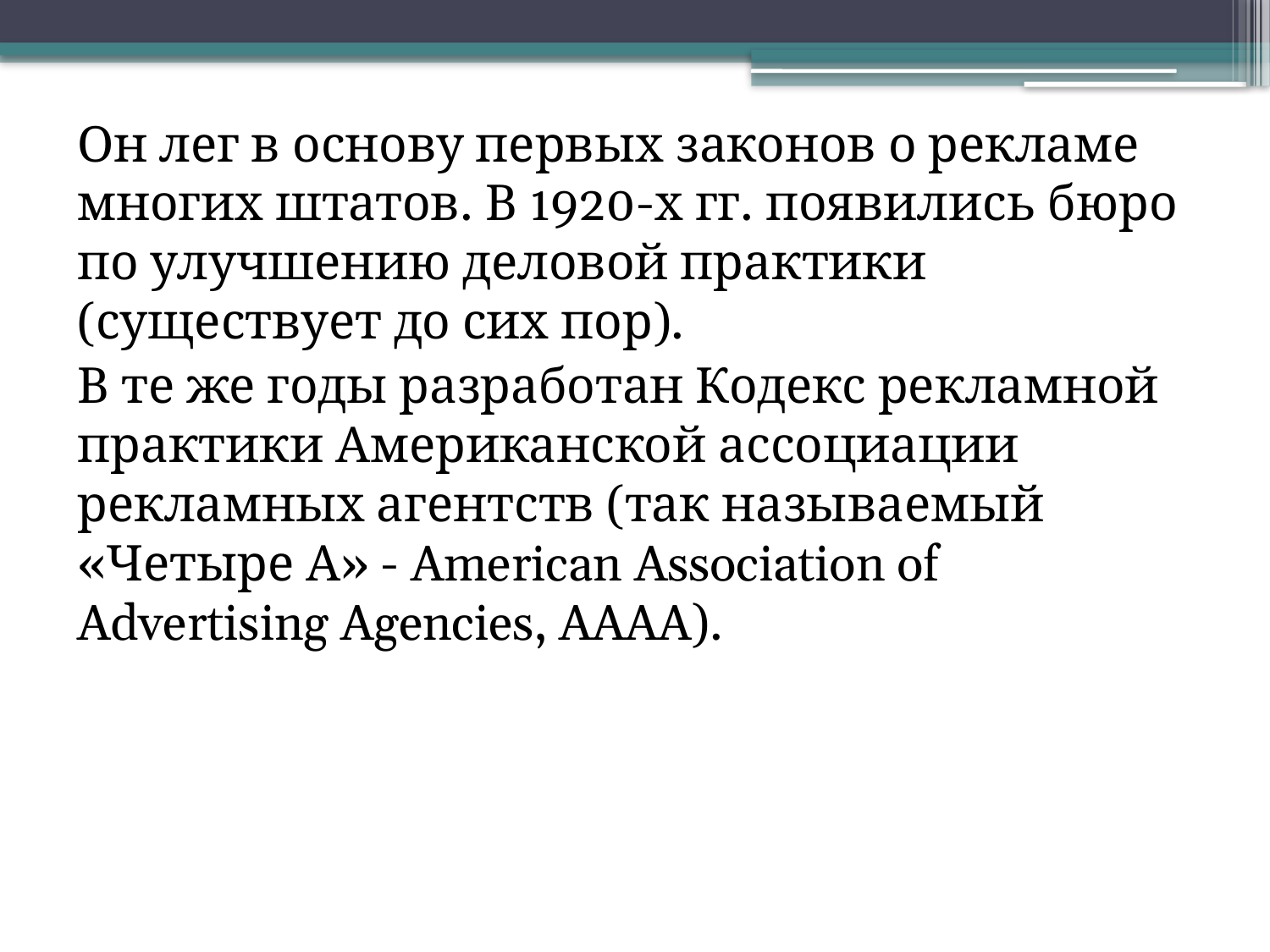

Он лег в основу первых законов о рекламе многих штатов. В 1920-х гг. появились бюро по улучшению деловой практики (существует до сих пор).
В те же годы разработан Кодекс рекламной практики Американской ассоциации рекламных агентств (так называемый «Четыре А» - American Association of Advertising Agencies, AAAA).